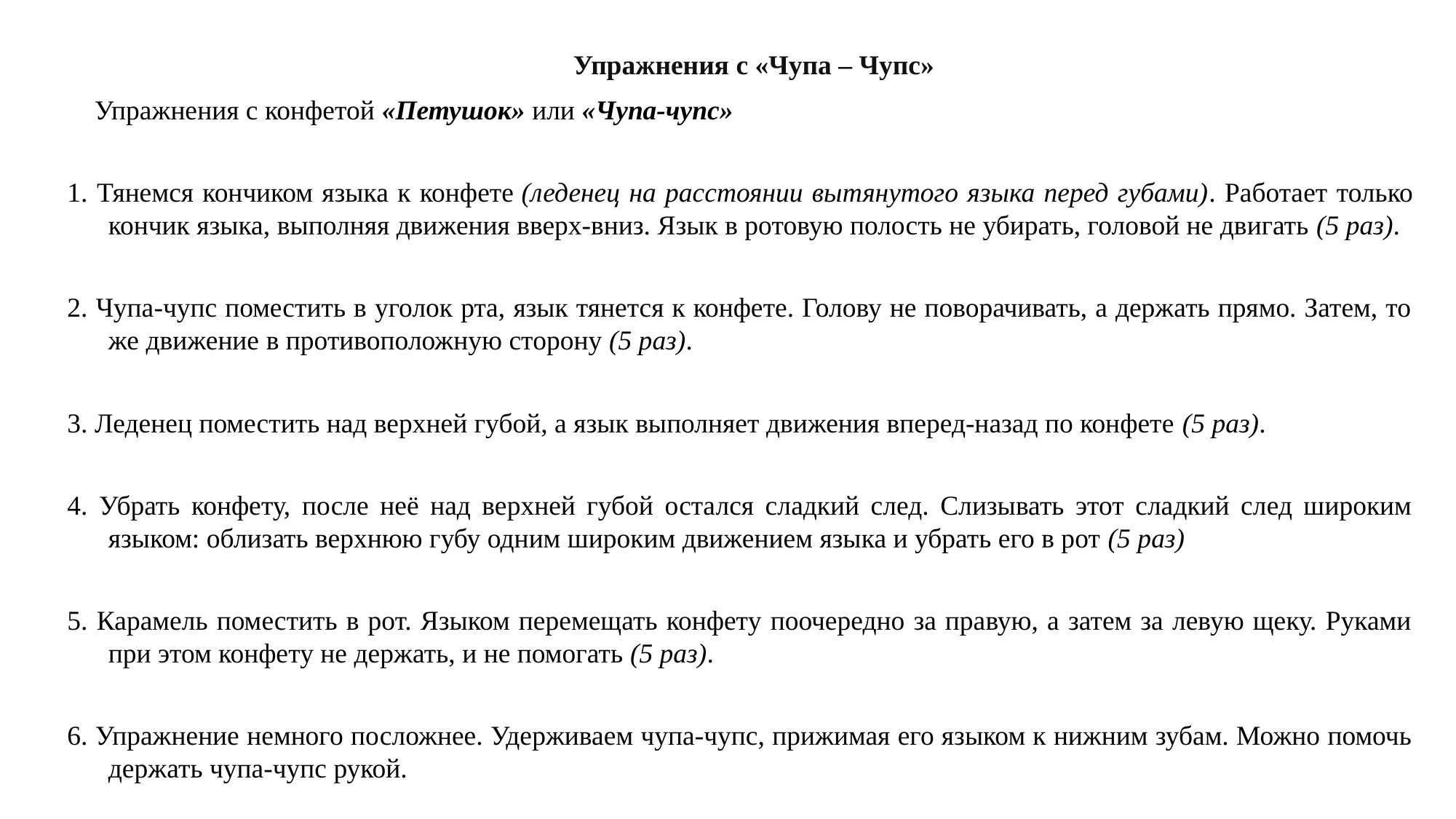

Упражнения с «Чупа – Чупс»
Упражнения с конфетой «Петушок» или «Чупа-чупс»

1. Тянемся кончиком языка к конфете (леденец на расстоянии вытянутого языка перед губами). Работает только кончик языка, выполняя движения вверх-вниз. Язык в ротовую полость не убирать, головой не двигать (5 раз).

2. Чупа-чупс поместить в уголок рта, язык тянется к конфете. Голову не поворачивать, а держать прямо. Затем, то же движение в противоположную сторону (5 раз).

3. Леденец поместить над верхней губой, а язык выполняет движения вперед-назад по конфете (5 раз).

4. Убрать конфету, после неё над верхней губой остался сладкий след. Слизывать этот сладкий след широким языком: облизать верхнюю губу одним широким движением языка и убрать его в рот (5 раз)

5. Карамель поместить в рот. Языком перемещать конфету поочередно за правую, а затем за левую щеку. Руками при этом конфету не держать, и не помогать (5 раз).

6. Упражнение немного посложнее. Удерживаем чупа-чупс, прижимая его языком к нижним зубам. Можно помочь держать чупа-чупс рукой.